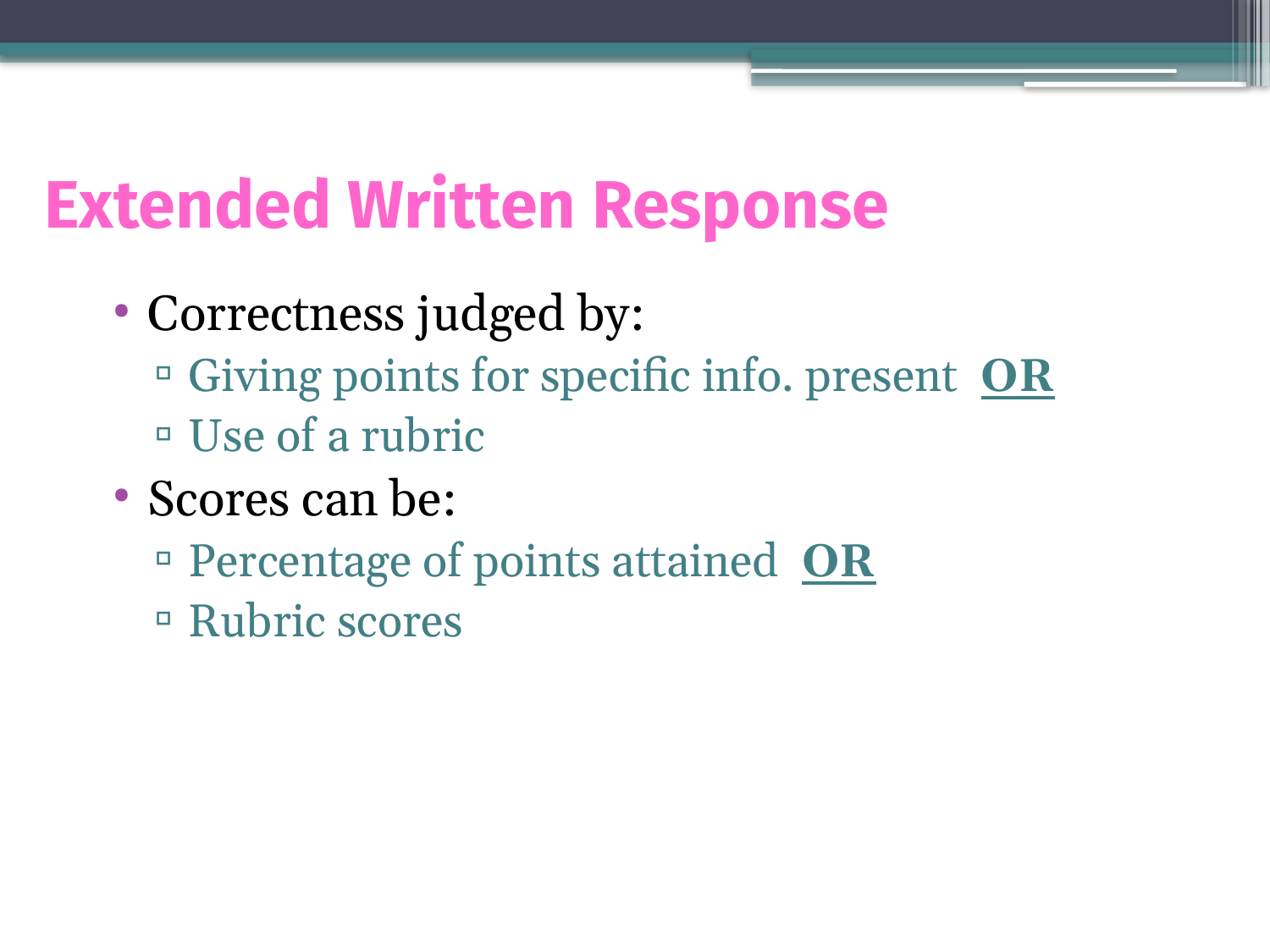

# Extended Written Response
Correctness judged by:
Giving points for specific info. present  OR
Use of a rubric
Scores can be:
Percentage of points attained  OR
Rubric scores